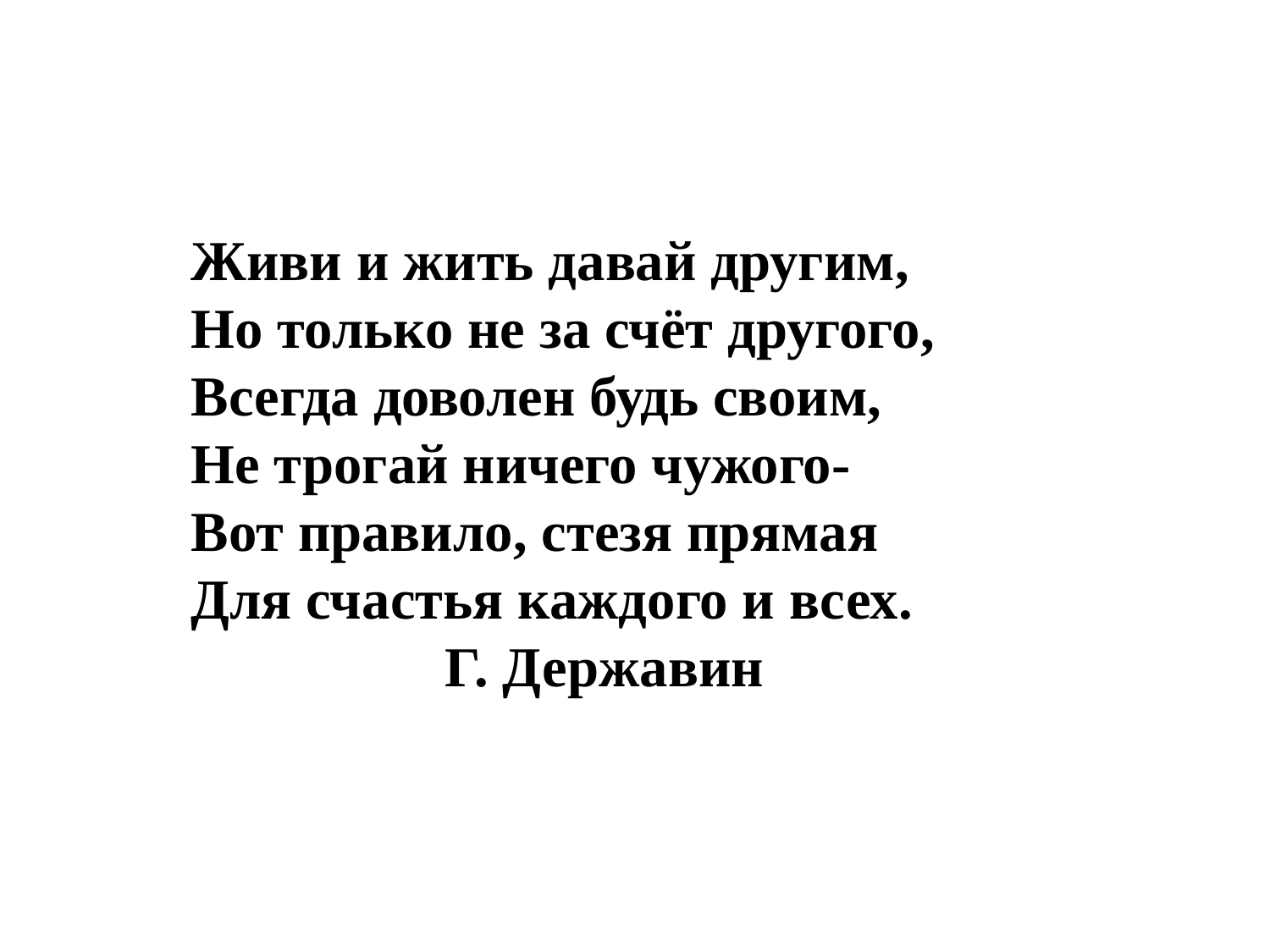

Живи и жить давай другим,
Но только не за счёт другого,
Всегда доволен будь своим,
Не трогай ничего чужого-
Вот правило, стезя прямая
Для счастья каждого и всех.
		Г. Державин